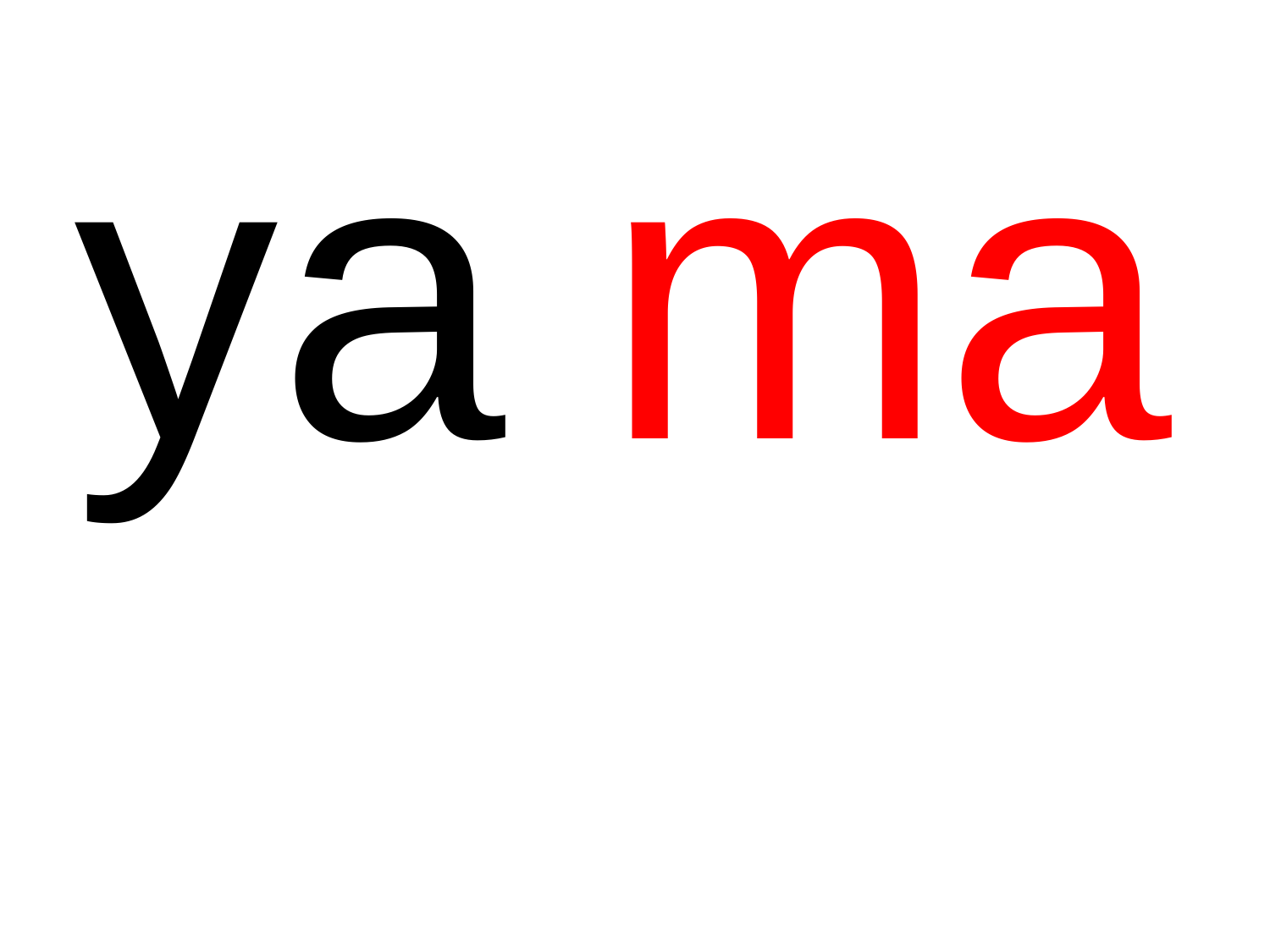

| ya |
| --- |
| ma |
| --- |